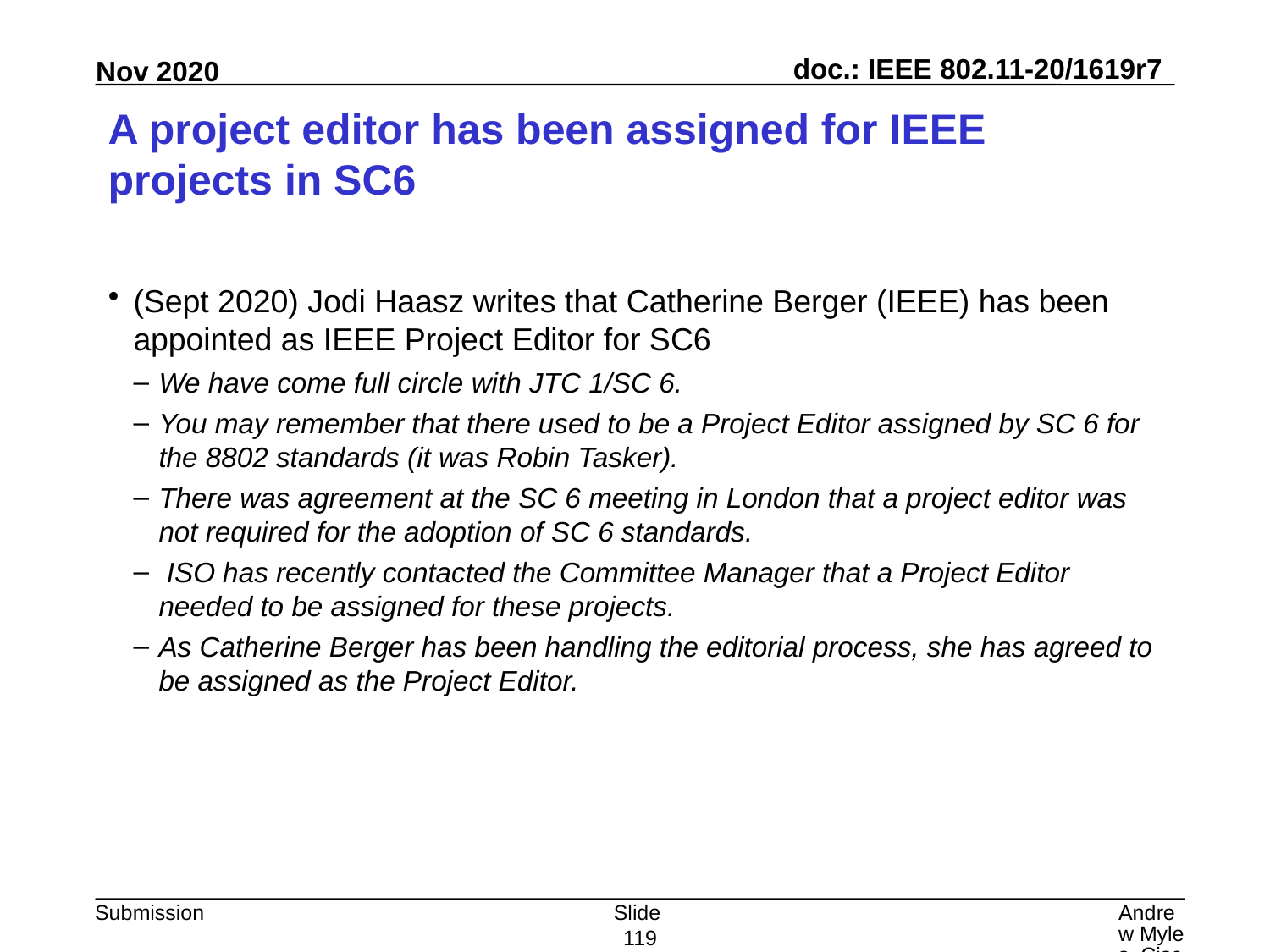

# A project editor has been assigned for IEEE projects in SC6
(Sept 2020) Jodi Haasz writes that Catherine Berger (IEEE) has been appointed as IEEE Project Editor for SC6
We have come full circle with JTC 1/SC 6.
You may remember that there used to be a Project Editor assigned by SC 6 for the 8802 standards (it was Robin Tasker).
There was agreement at the SC 6 meeting in London that a project editor was not required for the adoption of SC 6 standards.
 ISO has recently contacted the Committee Manager that a Project Editor needed to be assigned for these projects.
As Catherine Berger has been handling the editorial process, she has agreed to be assigned as the Project Editor.

Slide 119
Andrew Myles, Cisco